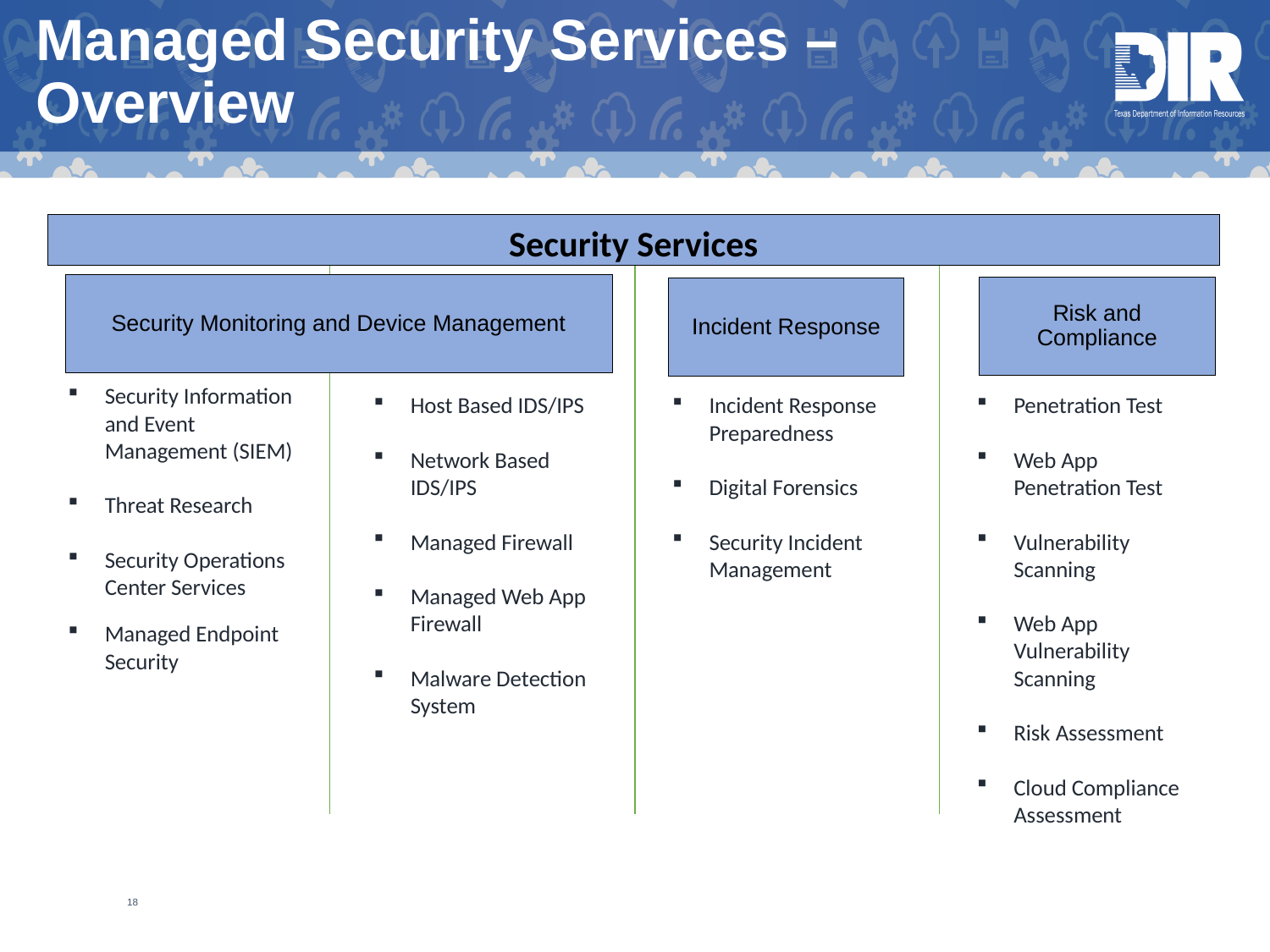

# Managed Security Services – Overview
Security Services
Security Monitoring and Device Management

Risk and Compliance
Incident Response
Security Information and Event Management (SIEM)

Threat Research

Security Operations Center Services

Managed Endpoint Security

Incident Response Preparedness

Digital Forensics

Security Incident Management

Penetration Test

Web App Penetration Test

Vulnerability Scanning

Web App Vulnerability Scanning

Risk Assessment

Cloud Compliance Assessment

Host Based IDS/IPS

Network Based IDS/IPS

Managed Firewall

Managed Web App Firewall

Malware Detection System

18